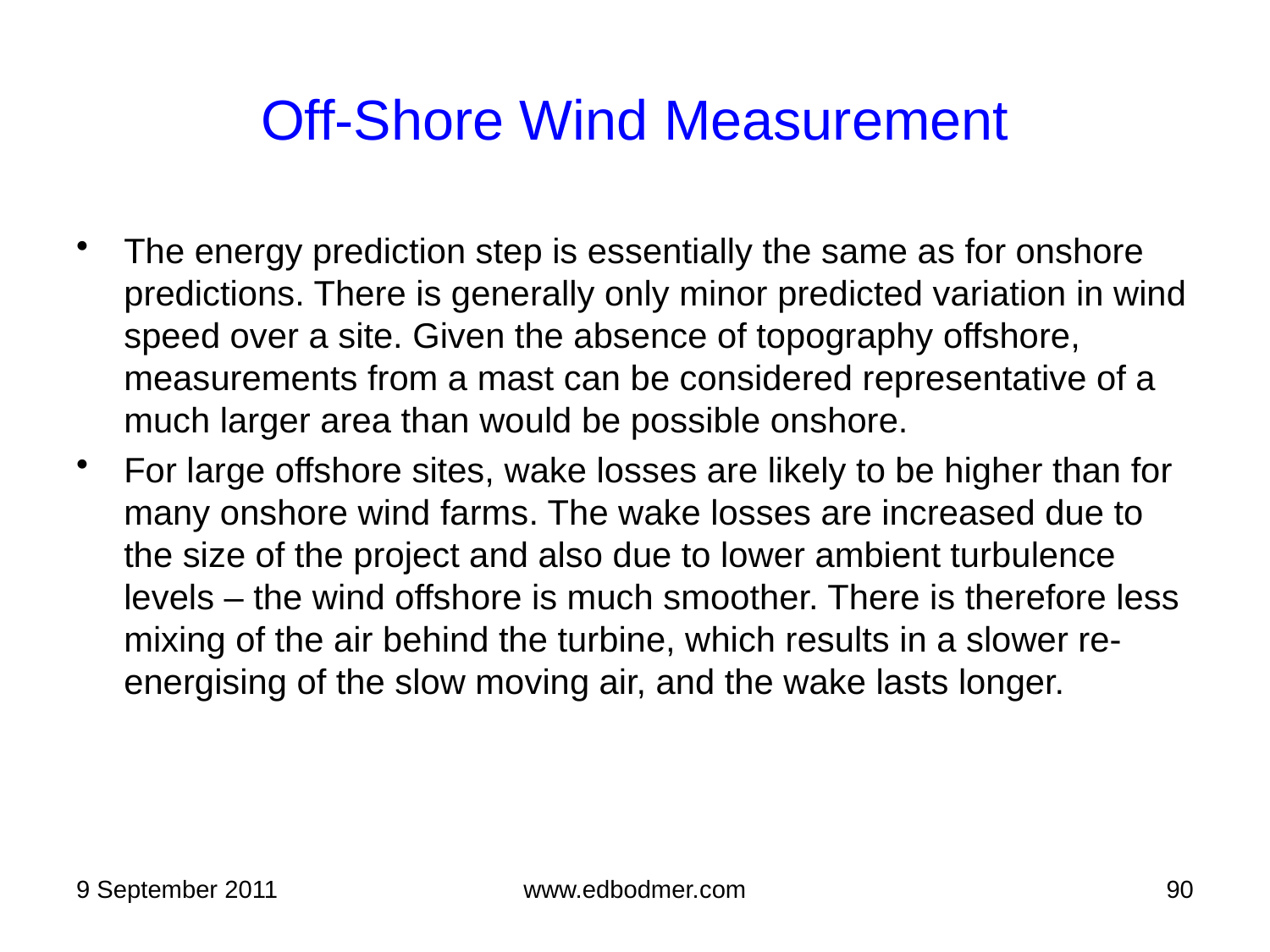

# Off-Shore Wind Measurement
The energy prediction step is essentially the same as for onshore predictions. There is generally only minor predicted variation in wind speed over a site. Given the absence of topography offshore, measurements from a mast can be considered representative of a much larger area than would be possible onshore.
For large offshore sites, wake losses are likely to be higher than for many onshore wind farms. The wake losses are increased due to the size of the project and also due to lower ambient turbulence levels – the wind offshore is much smoother. There is therefore less mixing of the air behind the turbine, which results in a slower re-energising of the slow moving air, and the wake lasts longer.
9 September 2011
www.edbodmer.com
90